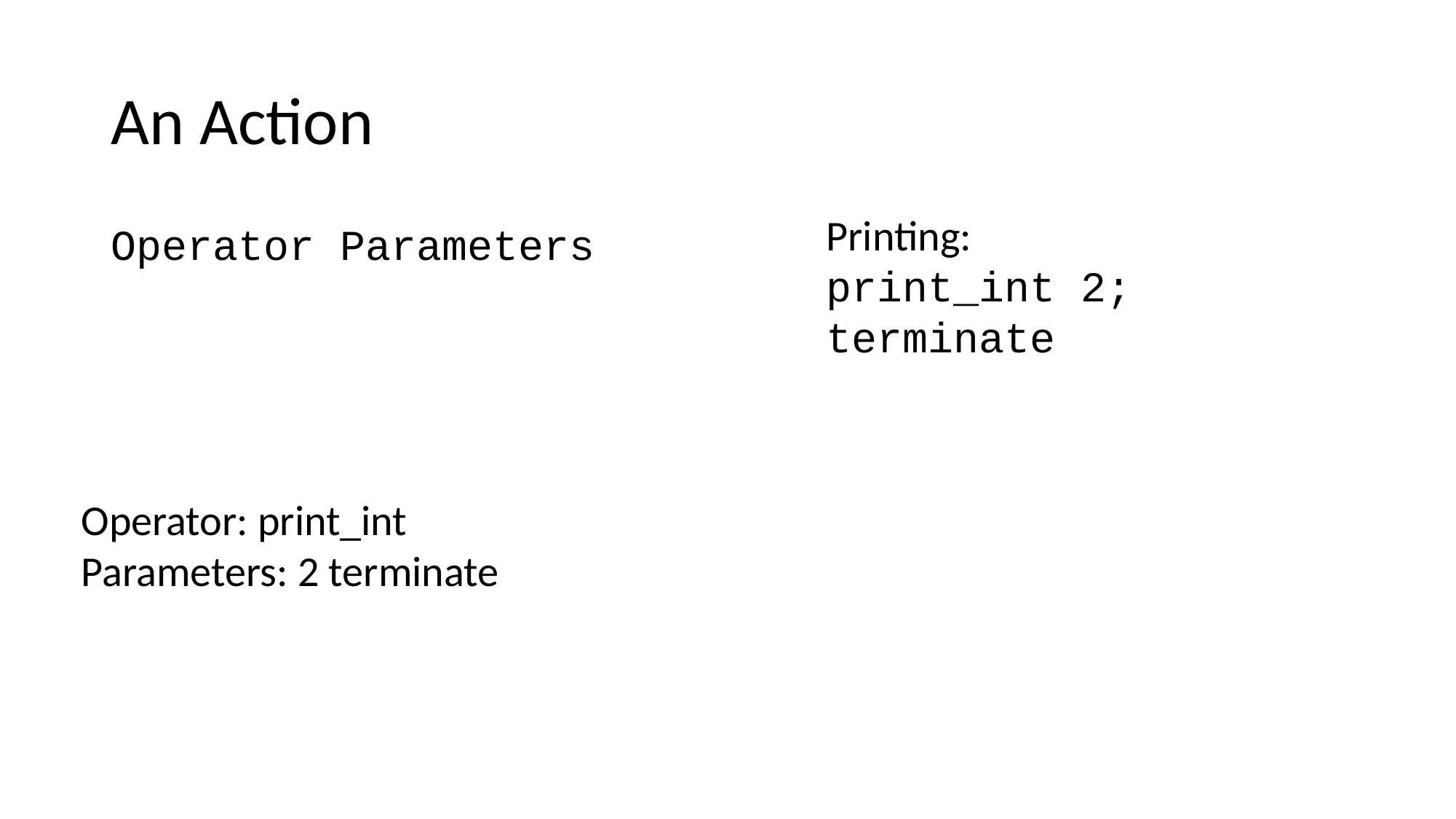

# An Action
Printing:
print_int 2;
terminate
Operator Parameters
Operator: print_int
Parameters: 2 terminate